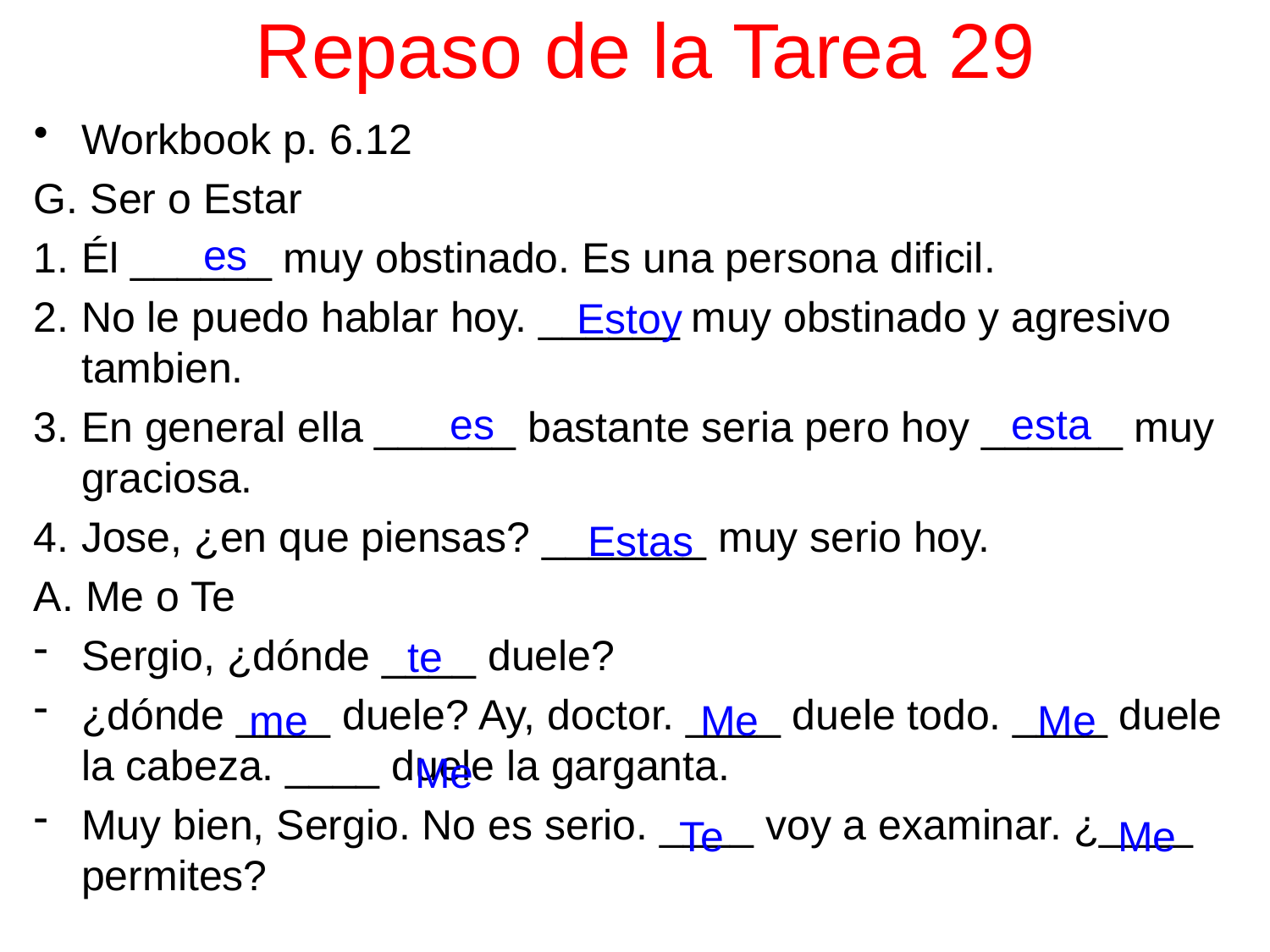

# Repaso de la Tarea 29
Workbook p. 6.12
G. Ser o Estar
Él ______ muy obstinado. Es una persona dificil.
No le puedo hablar hoy. ______ muy obstinado y agresivo tambien.
En general ella ______ bastante seria pero hoy ______ muy graciosa.
Jose, ¿en que piensas? _______ muy serio hoy.
A. Me o Te
Sergio, ¿dónde ____ duele?
¿dónde ____ duele? Ay, doctor. ____ duele todo. ____ duele la cabeza. ____ duele la garganta.
Muy bien, Sergio. No es serio. ____ voy a examinar. ¿____ permites?
es
Estoy
es
esta
Estas
te
me
Me
Me
Me
Te
Me